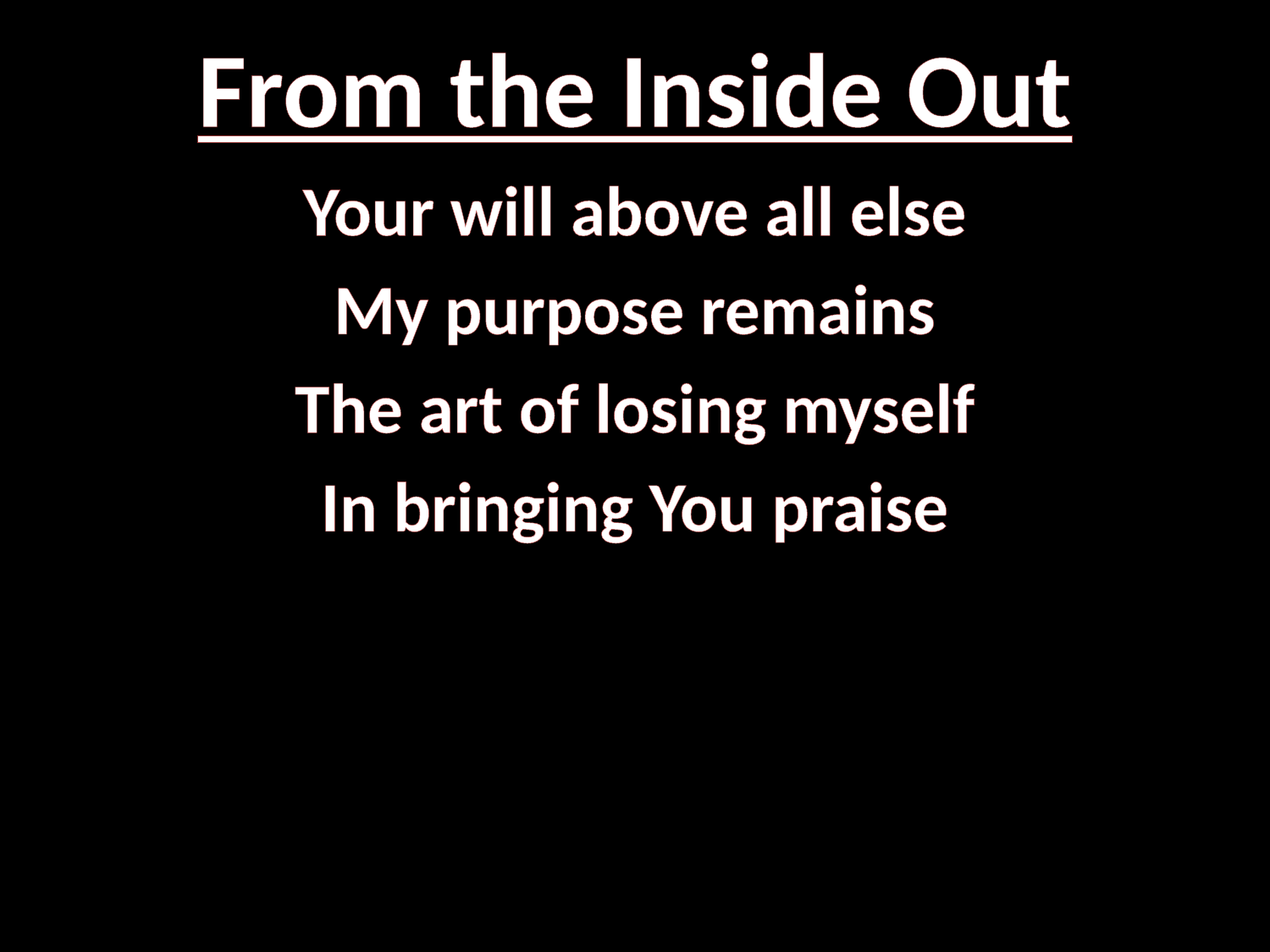

# From the Inside Out
Your will above all else
My purpose remains
The art of losing myself
In bringing You praise